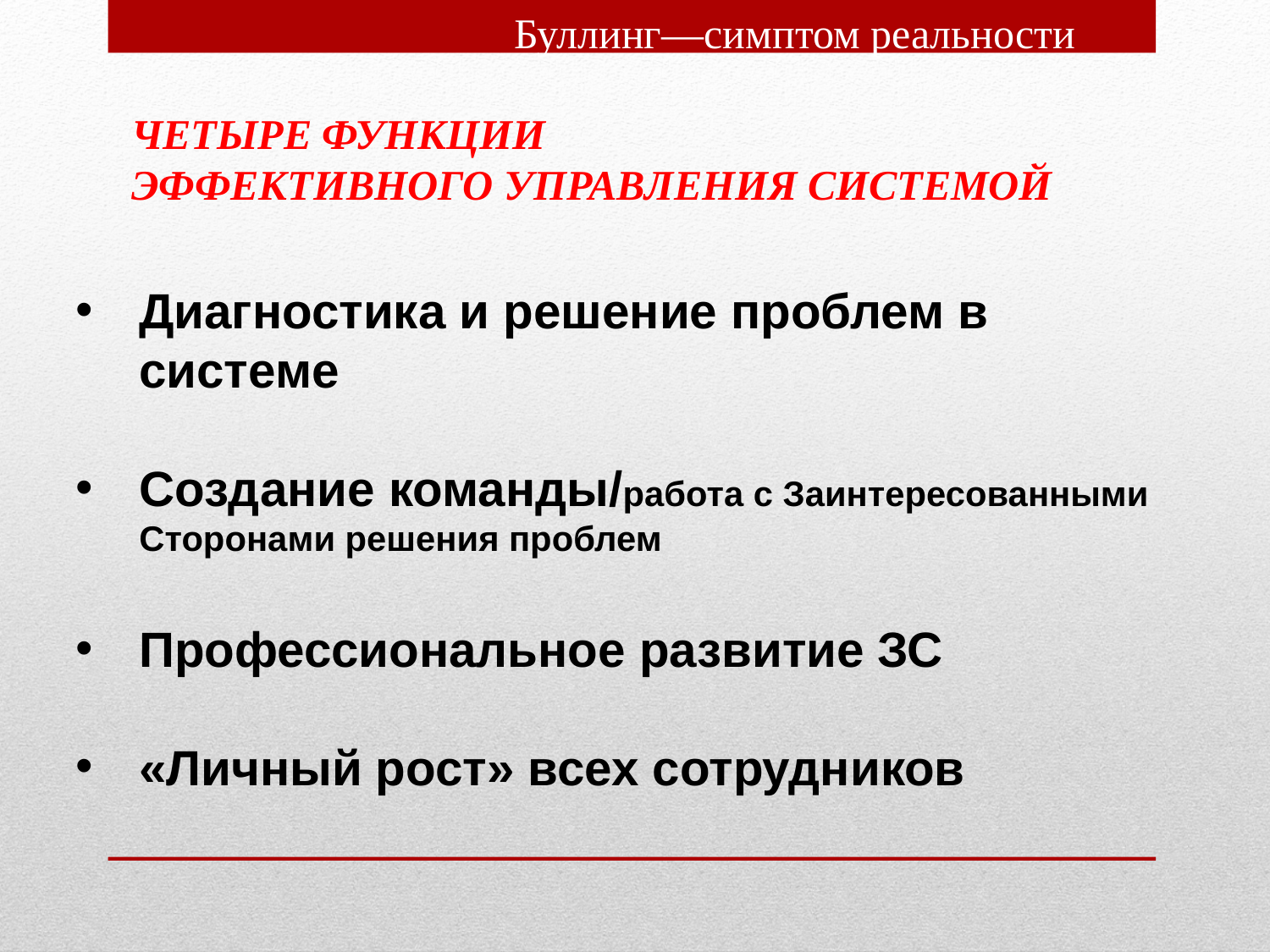

Буллинг—симптом реальности
ЧЕТЫРЕ ФУНКЦИИ
ЭФФЕКТИВНОГО УПРАВЛЕНИЯ СИСТЕМОЙ

Диагностика и решение проблем в системе

Создание команды/работа с Заинтересованными Сторонами решения проблем

Профессиональное развитие ЗС

«Личный рост» всех сотрудников